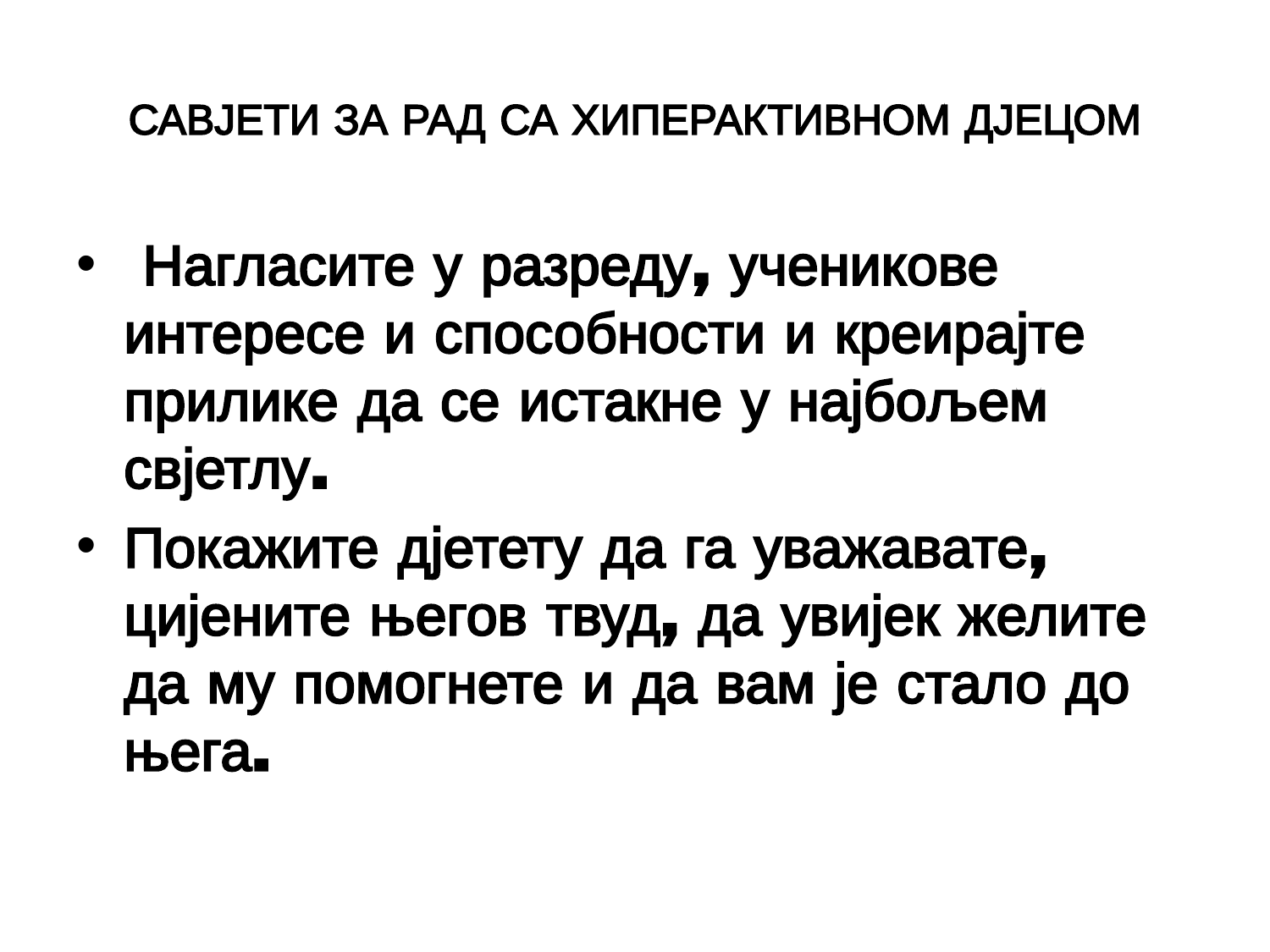

# САВЈЕТИ ЗА РАД СА ХИПЕРАКТИВНОМ ДЈЕЦОМ
 Нагласите у разреду, ученикове интересе и способности и креирајте прилике да се истакне у најбољем свјетлу.
Покажите дјетету да га уважавате, цијените његов твуд, да увијек желите да му помогнете и да вам је стало до њега.